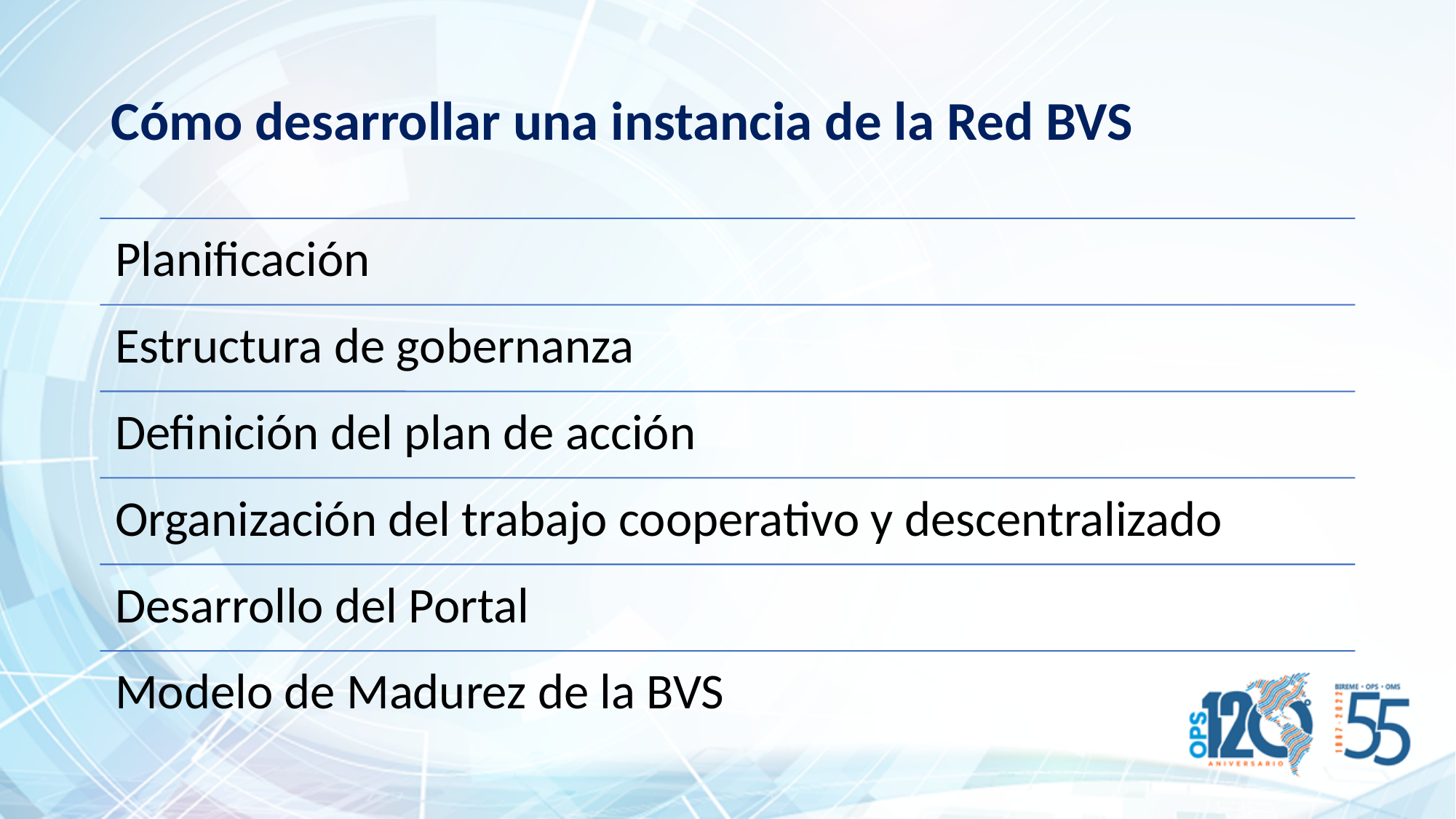

# Cómo desarrollar una instancia de la Red BVS
Planificación
Estructura de gobernanza
Definición del plan de acción
Organización del trabajo cooperativo y descentralizado
Desarrollo del Portal
Modelo de Madurez de la BVS